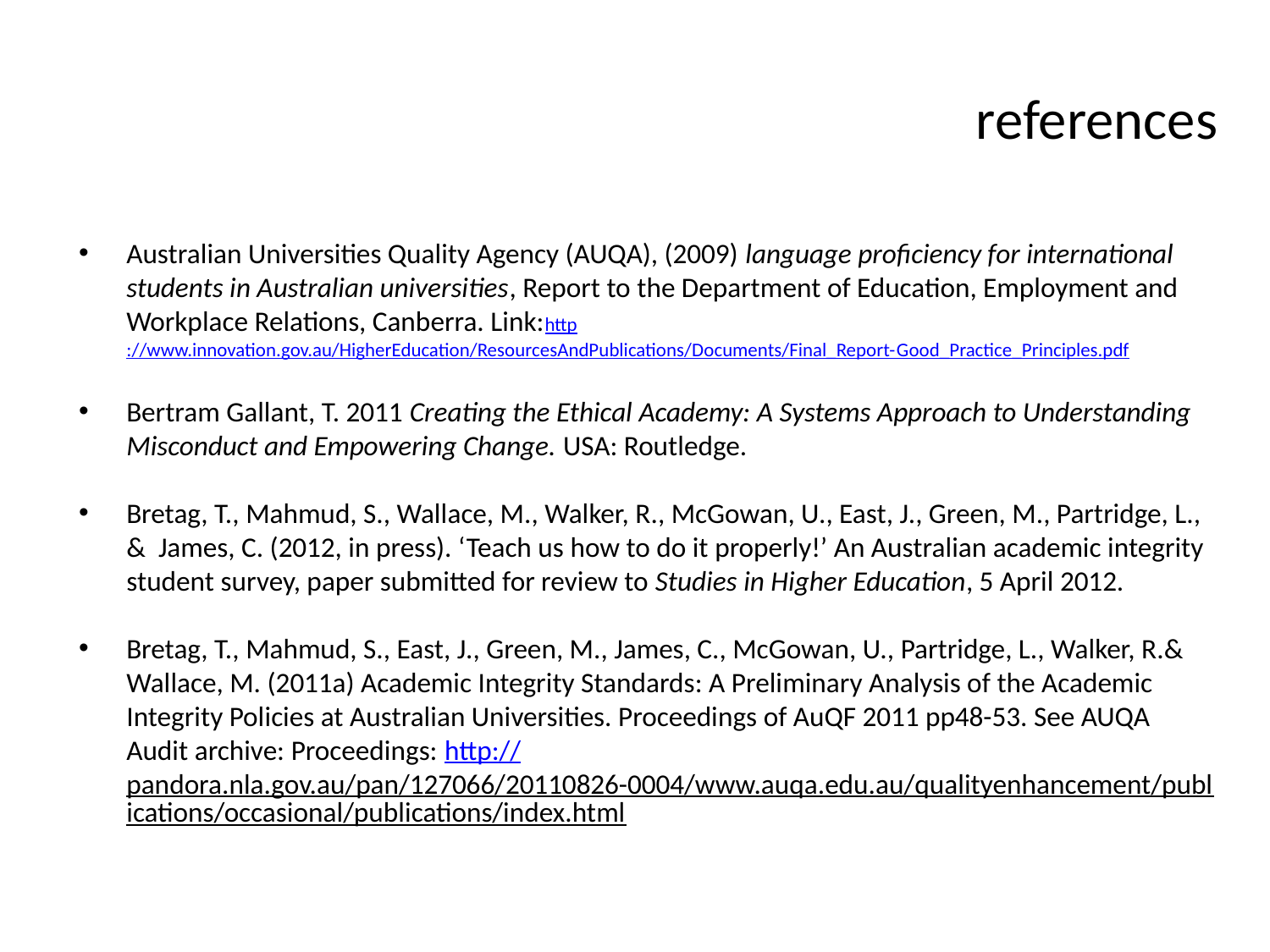

references

Australian Universities Quality Agency (AUQA), (2009) language proficiency for international students in Australian universities, Report to the Department of Education, Employment and Workplace Relations, Canberra. Link:‪http://www.innovation.gov.au/HigherEducation/ResourcesAndPublications/Documents/Final_Report-Good_Practice_Principles.pdf

Bertram Gallant, T. 2011 Creating the Ethical Academy: A Systems Approach to Understanding Misconduct and Empowering Change. USA: Routledge.

Bretag, T., Mahmud, S., Wallace, M., Walker, R., McGowan, U., East, J., Green, M., Partridge, L., &  James, C. (2012, in press). ‘Teach us how to do it properly!’ An Australian academic integrity student survey, paper submitted for review to Studies in Higher Education, 5 April 2012.

Bretag, T., Mahmud, S., East, J., Green, M., James, C., McGowan, U., Partridge, L., Walker, R.& Wallace, M. (2011a) Academic Integrity Standards: A Preliminary Analysis of the Academic Integrity Policies at Australian Universities. Proceedings of AuQF 2011 pp48-53. See AUQA Audit archive: Proceedings: http://pandora.nla.gov.au/pan/127066/20110826-0004/www.auqa.edu.au/qualityenhancement/publications/occasional/publications/index.html